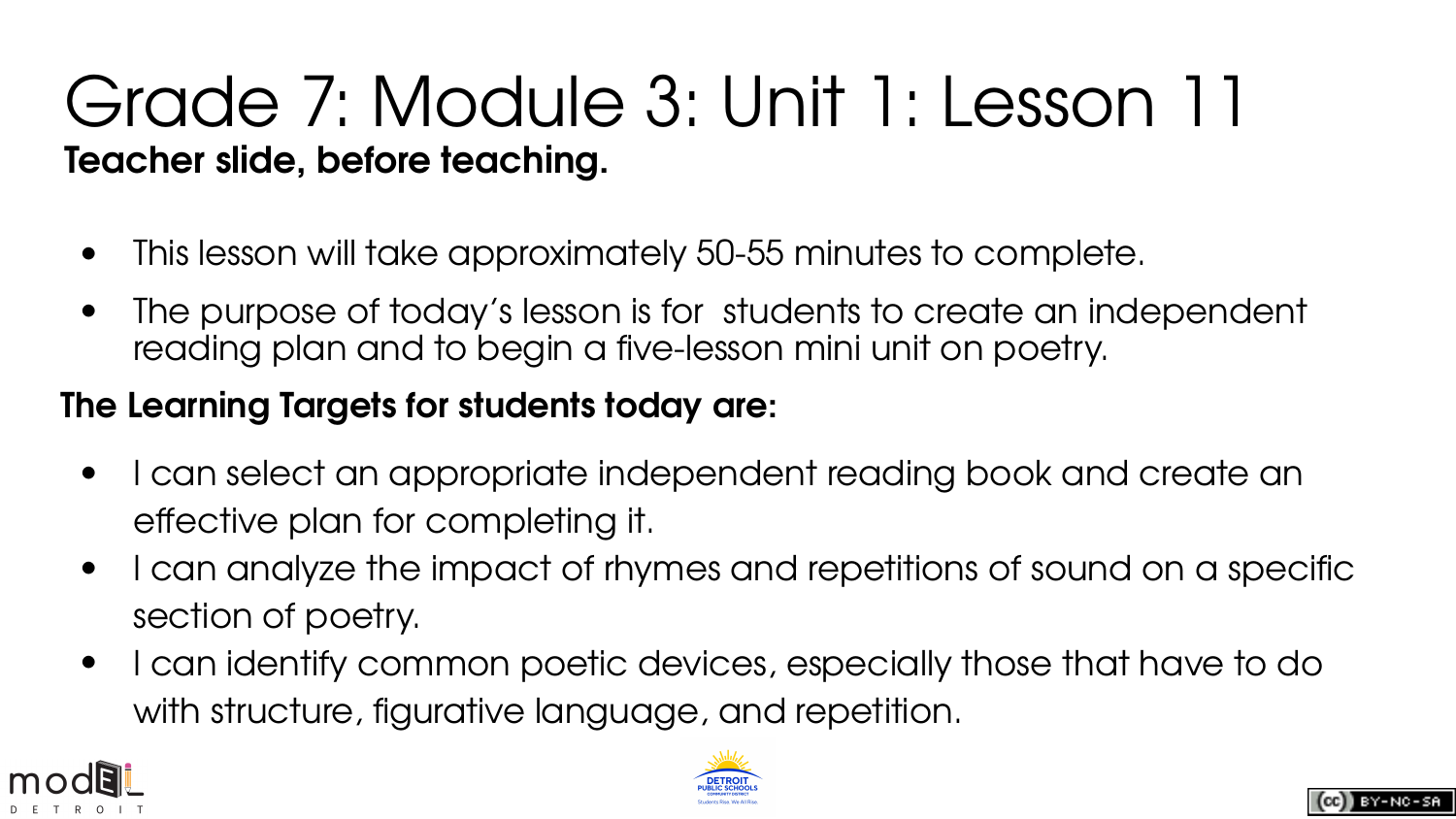

Grade 7: Module 3: Unit 1: Lesson 11
Teacher slide, before teaching.

This lesson will take approximately 50-55 minutes to complete.
The purpose of today’s lesson is for  students to create an independent reading plan and to begin a five-lesson mini unit on poetry.
The Learning Targets for students today are:
I can select an appropriate independent reading book and create an effective plan for completing it.
I can analyze the impact of rhymes and repetitions of sound on a specific section of poetry.
I can identify common poetic devices, especially those that have to do with structure, figurative language, and repetition.